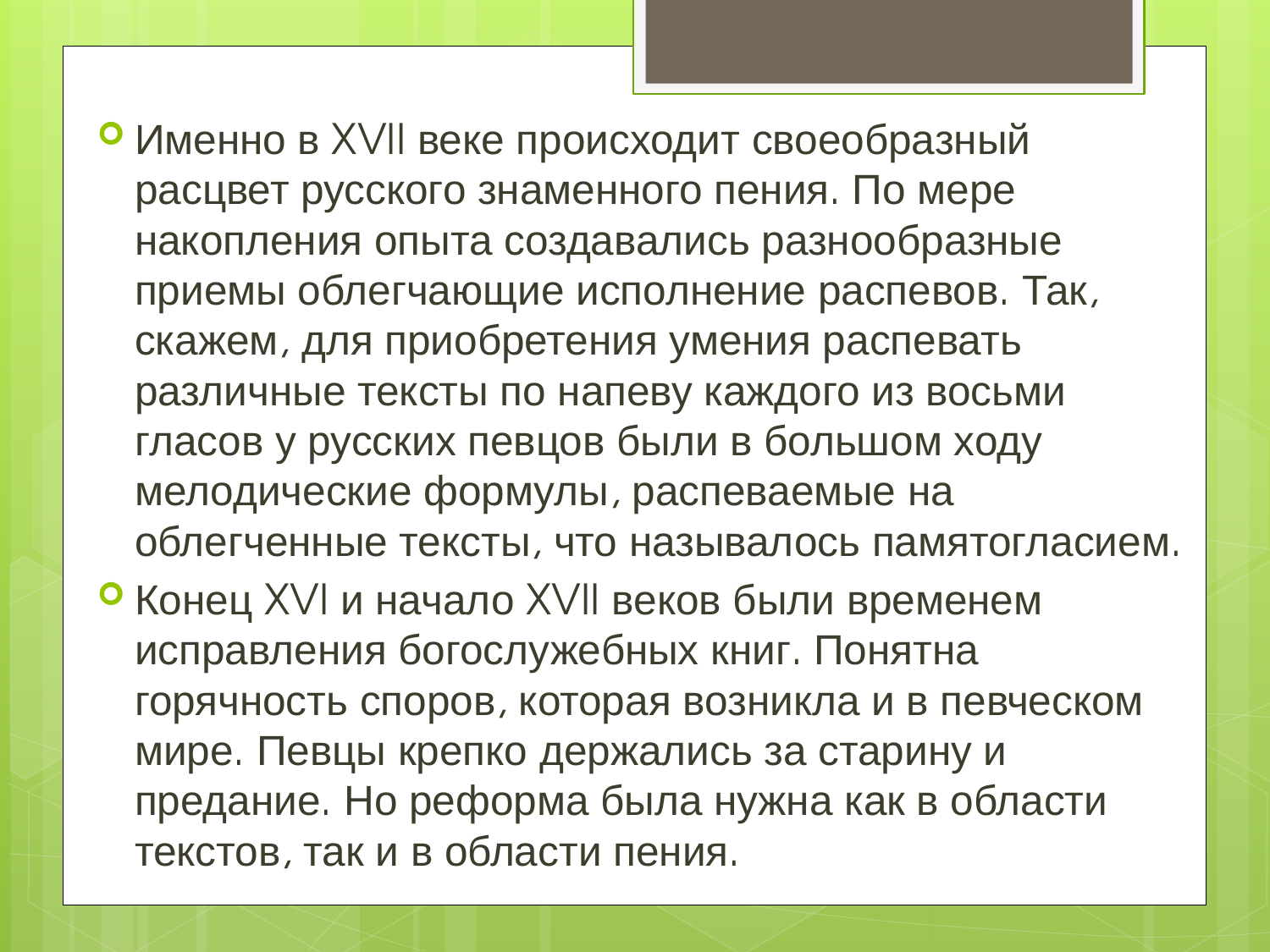

Именно в XVII веке происходит своеобразный расцвет русского знаменного пения. По мере накопления опыта создавались разнообразные приемы облегчающие исполнение распевов. Так, скажем, для приобретения умения распевать различные тексты по напеву каждого из восьми гласов у русских певцов были в большом ходу мелодические формулы, распеваемые на облегченные тексты, что называлось памятогласием.
Конец XVI и начало XVII веков были временем исправления богослужебных книг. Понятна горячность споров, которая возникла и в певческом мире. Певцы крепко держались за старину и предание. Но реформа была нужна как в области текстов, так и в области пения.
#